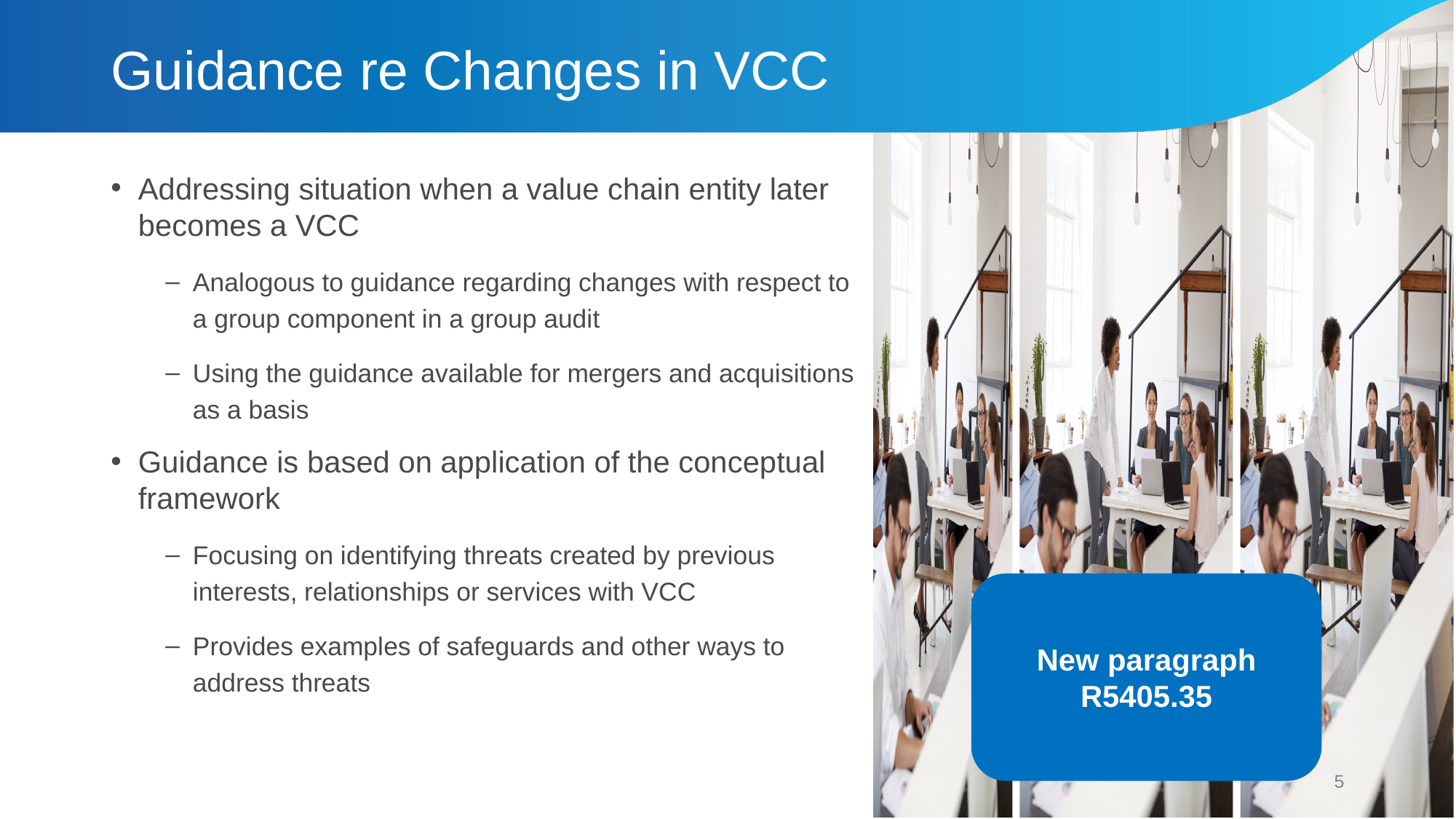

# Guidance re Changes in VCC
Addressing situation when a value chain entity later becomes a VCC
Analogous to guidance regarding changes with respect to a group component in a group audit
Using the guidance available for mergers and acquisitions as a basis
Guidance is based on application of the conceptual framework
Focusing on identifying threats created by previous interests, relationships or services with VCC
Provides examples of safeguards and other ways to address threats
New paragraph R5405.35
5